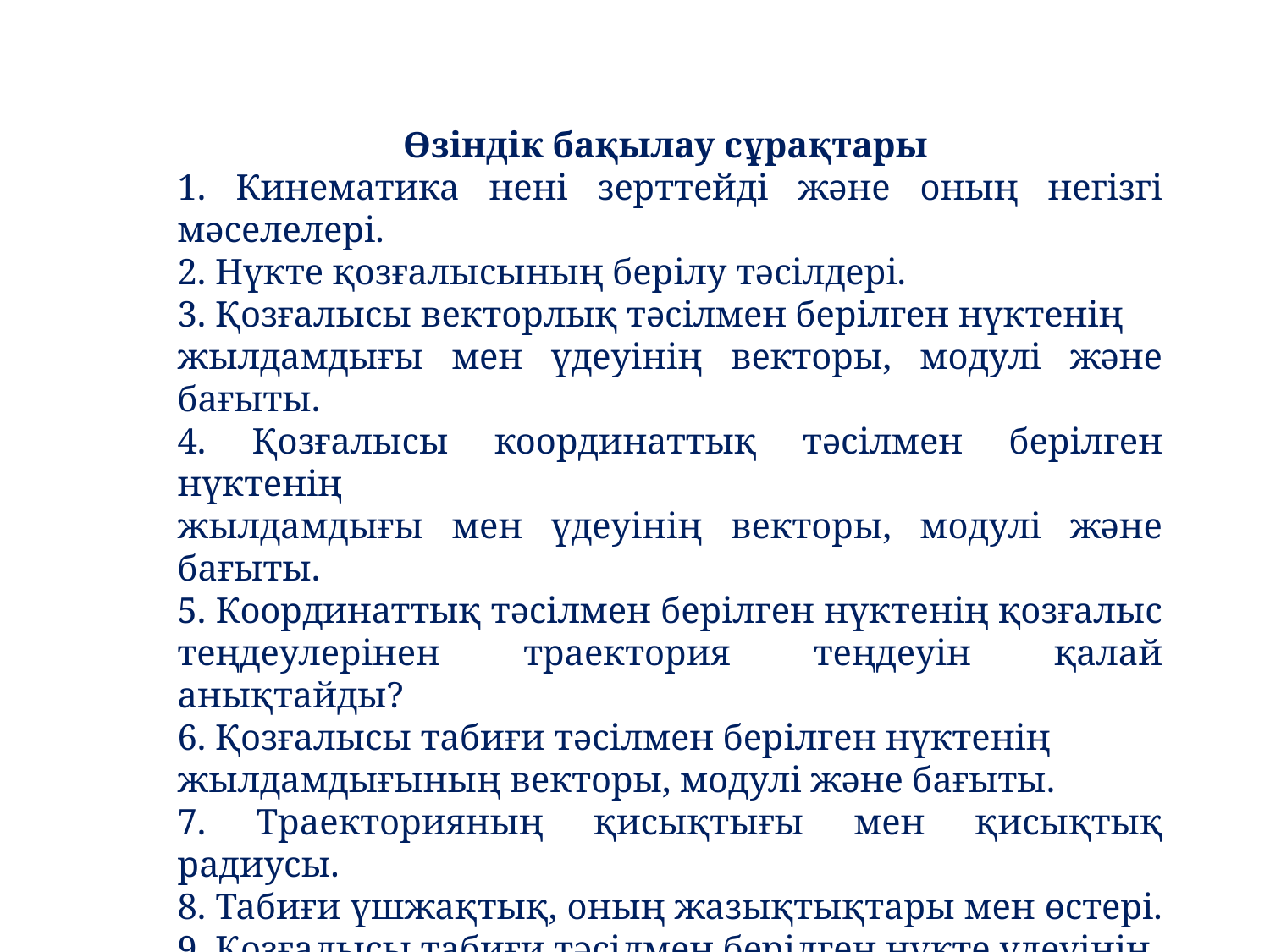

Өзіндік бақылау сұрақтары
1. Кинематика нені зерттейді және оның негізгі мәселелері.
2. Нүкте қозғалысының берілу тәсілдері.
3. Қозғалысы векторлық тәсілмен берілген нүктенің
жылдамдығы мен үдеуінің векторы, модулі және бағыты.
4. Қозғалысы координаттық тәсілмен берілген нүктенің
жылдамдығы мен үдеуінің векторы, модулі және бағыты.
5. Координаттық тәсілмен берілген нүктенің қозғалыс
теңдеулерінен траектория теңдеуін қалай анықтайды?
6. Қозғалысы табиғи тәсілмен берілген нүктенің
жылдамдығының векторы, модулі және бағыты.
7. Траекторияның қисықтығы мен қисықтық радиусы.
8. Табиғи үшжақтық, оның жазықтықтары мен өстері.
9. Қозғалысы табиғи тәсілмен берілген нүкте үдеуінің
векторы, модулі және бағыты.
10. Нүктенің үдеуі қандай жазықтықта жатады және оның
табиғи өстерге проекциялары неге тең?